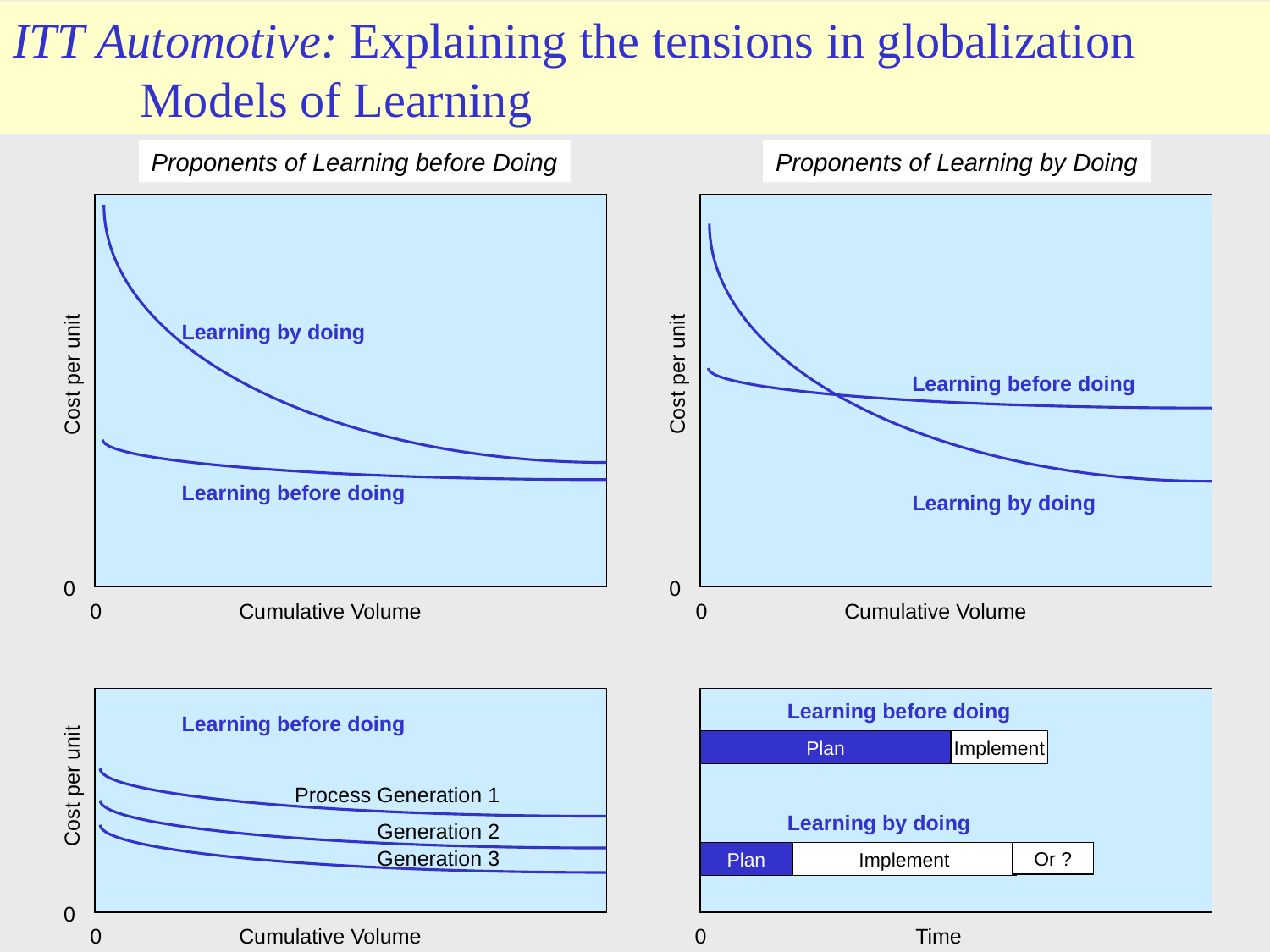

# ITT Automotive: Explaining the tensions in globalization Models of Learning
Proponents of Learning before Doing
Proponents of Learning by Doing

Learning by doing
Cost per unit
Cost per unit
Learning before doing

Learning before doing
Learning by doing
0
0
0
Cumulative Volume
0
Cumulative Volume

Learning before doing
Learning before doing
Plan
Implement
Cost per unit

Process Generation 1

Learning by doing
Generation 2

Generation 3
Plan
Implement
Or ?
0
0
Cumulative Volume
0
Time